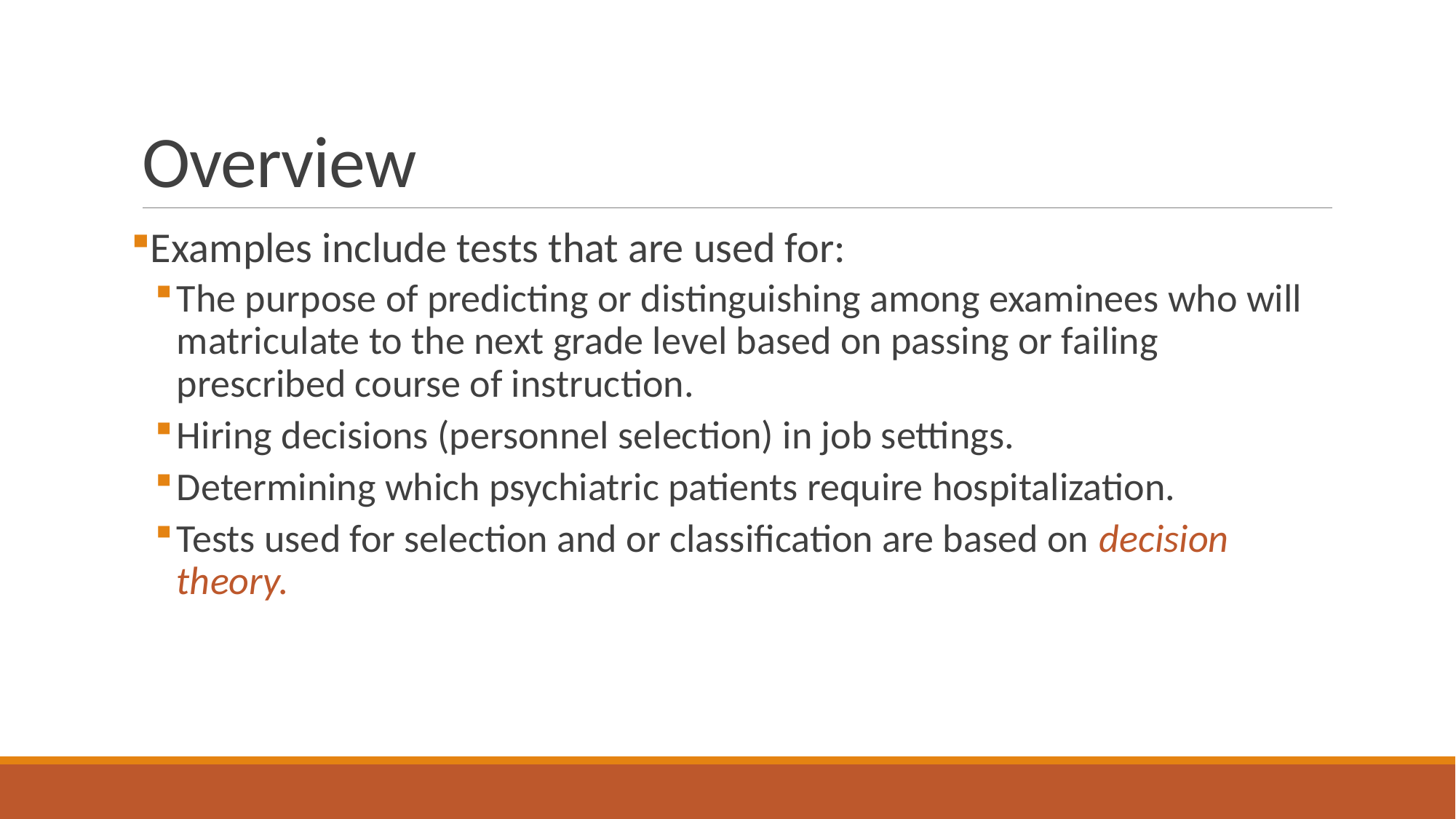

# Overview
Examples include tests that are used for:
The purpose of predicting or distinguishing among examinees who will matriculate to the next grade level based on passing or failing prescribed course of instruction.
Hiring decisions (personnel selection) in job settings.
Determining which psychiatric patients require hospitalization.
Tests used for selection and or classification are based on decision theory.